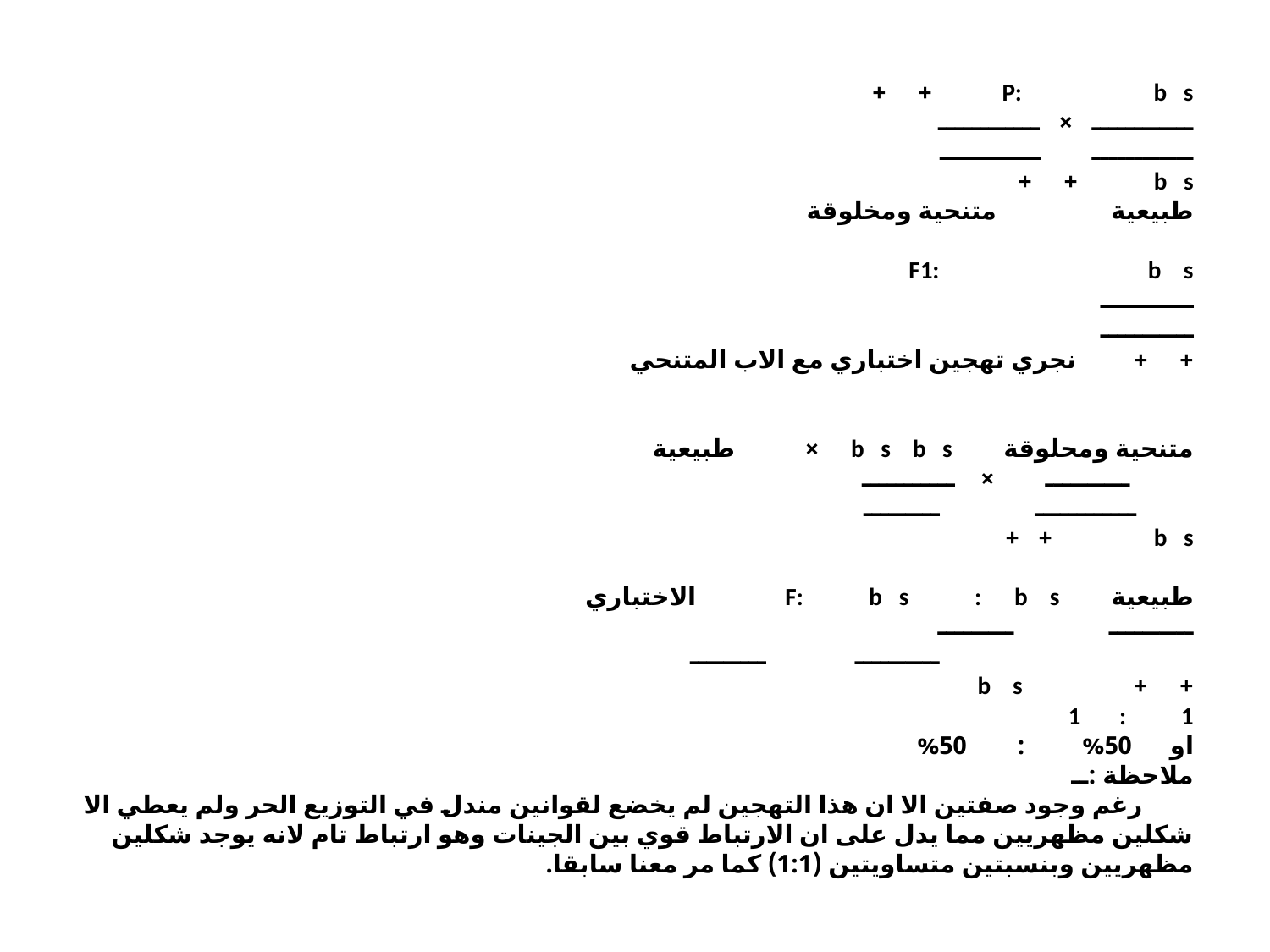

# P:                        b   s           +     + ــــــــــــ   ×   ــــــــــــ ــــــــــــ        ــــــــــــ b   s            +     + طبيعية                  متنحية ومخلوقة F1:                                      b    s ـــــــــــ ـــــــــــ +     +         نجري تهجين اختباري مع الاب المتنحي متنحية ومحلوقة        b   s    b   s     ×           طبيعية ــــــــــ        ×    ـــــــــــ ــــــــــــ               ـــــــــ b   s                +   + طبيعية        F:            b   s            :      b    s              الاختباري ــــــــــ               ـــــــــ ــــــــــ              ـــــــــ +     + b    s 1       :          1 او      50%         :        50% ملاحظة :ــ رغم وجود صفتين الا ان هذا التهجين لم يخضع لقوانين مندل في التوزيع الحر ولم يعطي الا شكلين مظهريين مما يدل على ان الارتباط قوي بين الجينات وهو ارتباط تام لانه يوجد شكلين مظهريين وبنسبتين متساويتين (1:1) كما مر معنا سابقا.